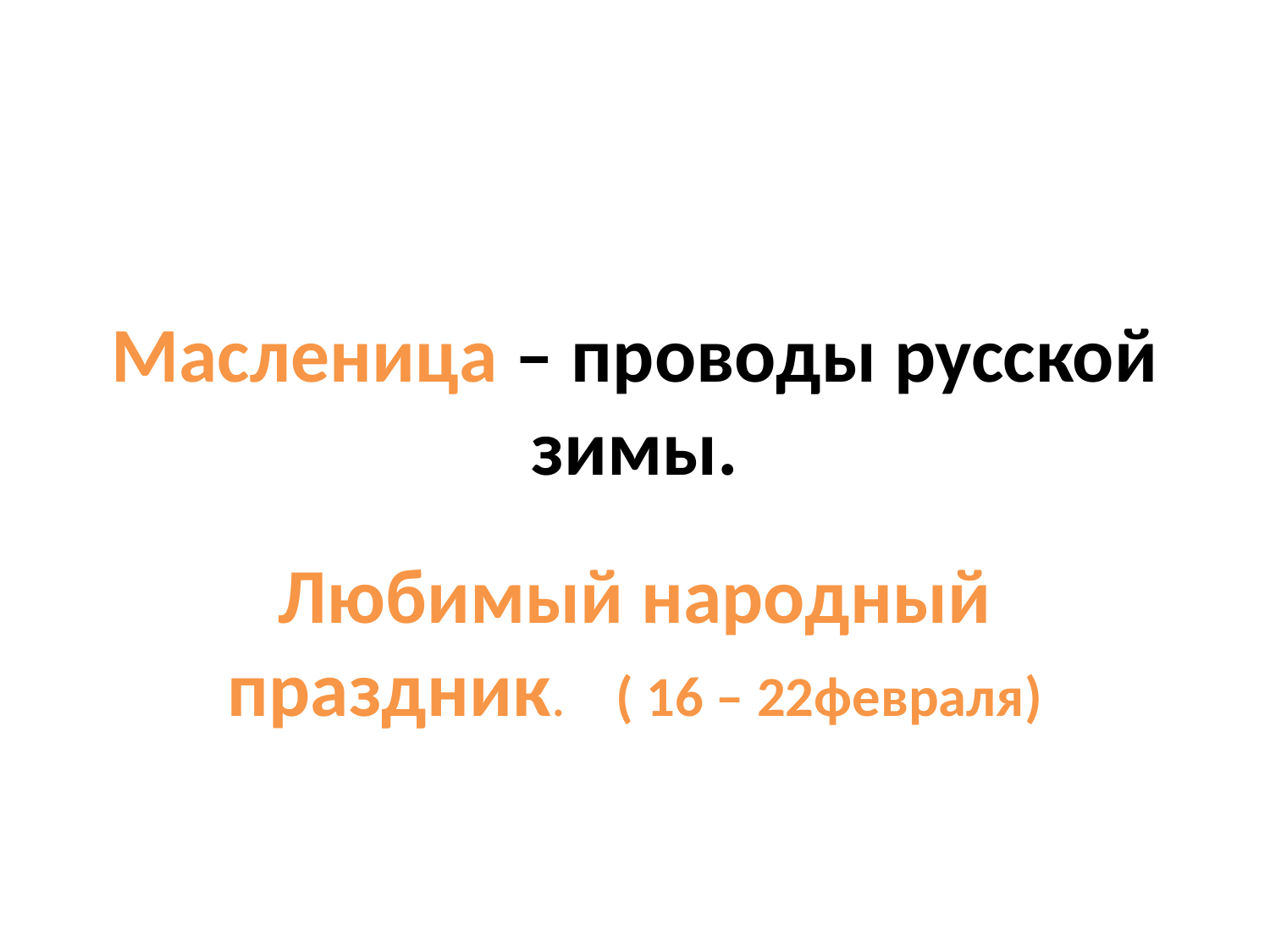

# Масленица – проводы русской зимы.
Любимый народный праздник.    ( 16 – 22февраля)